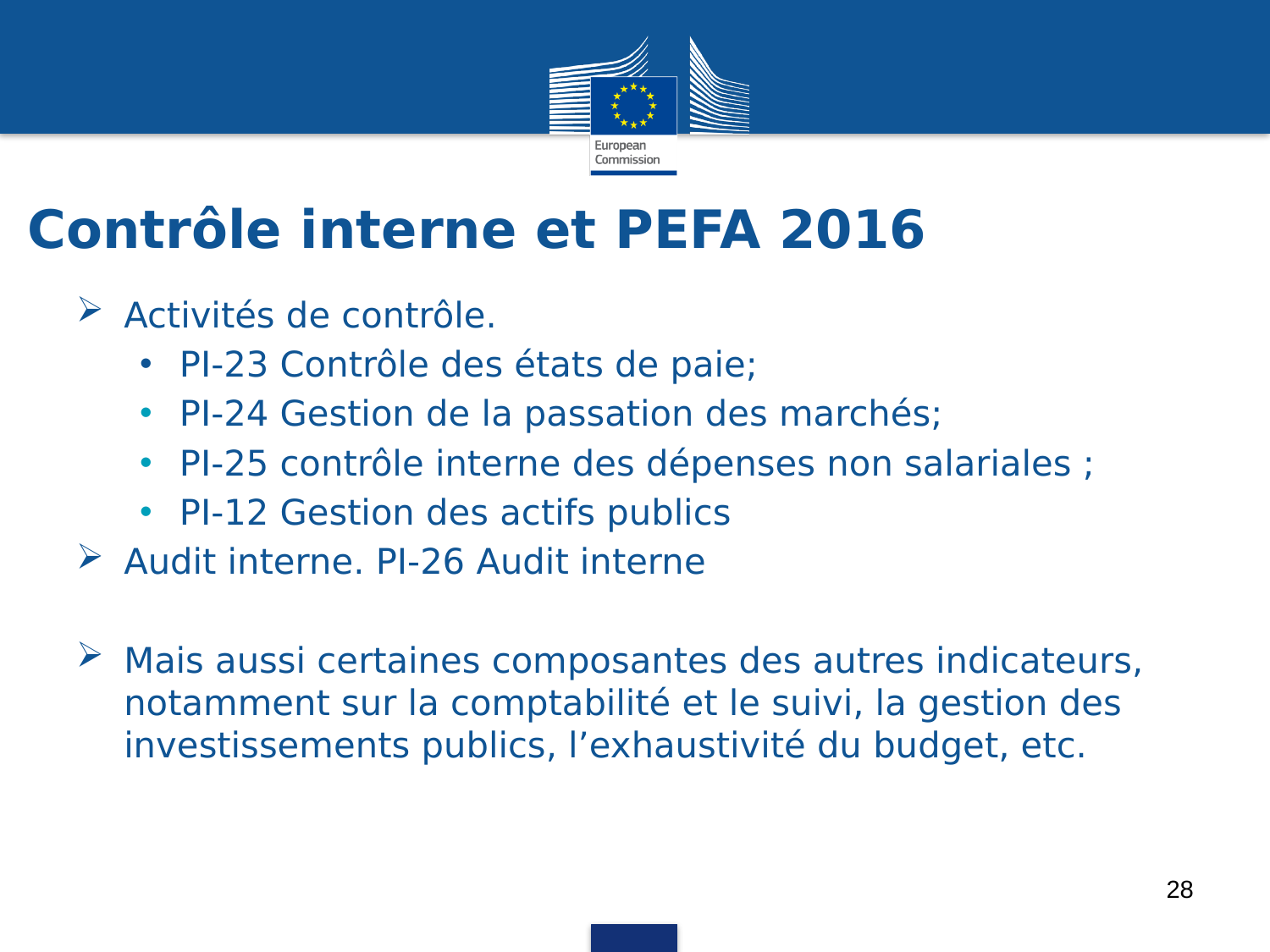

# Contrôle interne et PEFA 2016
Activités de contrôle.
PI-23 Contrôle des états de paie;
PI-24 Gestion de la passation des marchés;
PI-25 contrôle interne des dépenses non salariales ;
PI-12 Gestion des actifs publics
Audit interne. PI-26 Audit interne

Mais aussi certaines composantes des autres indicateurs, notamment sur la comptabilité et le suivi, la gestion des investissements publics, l’exhaustivité du budget, etc.

28